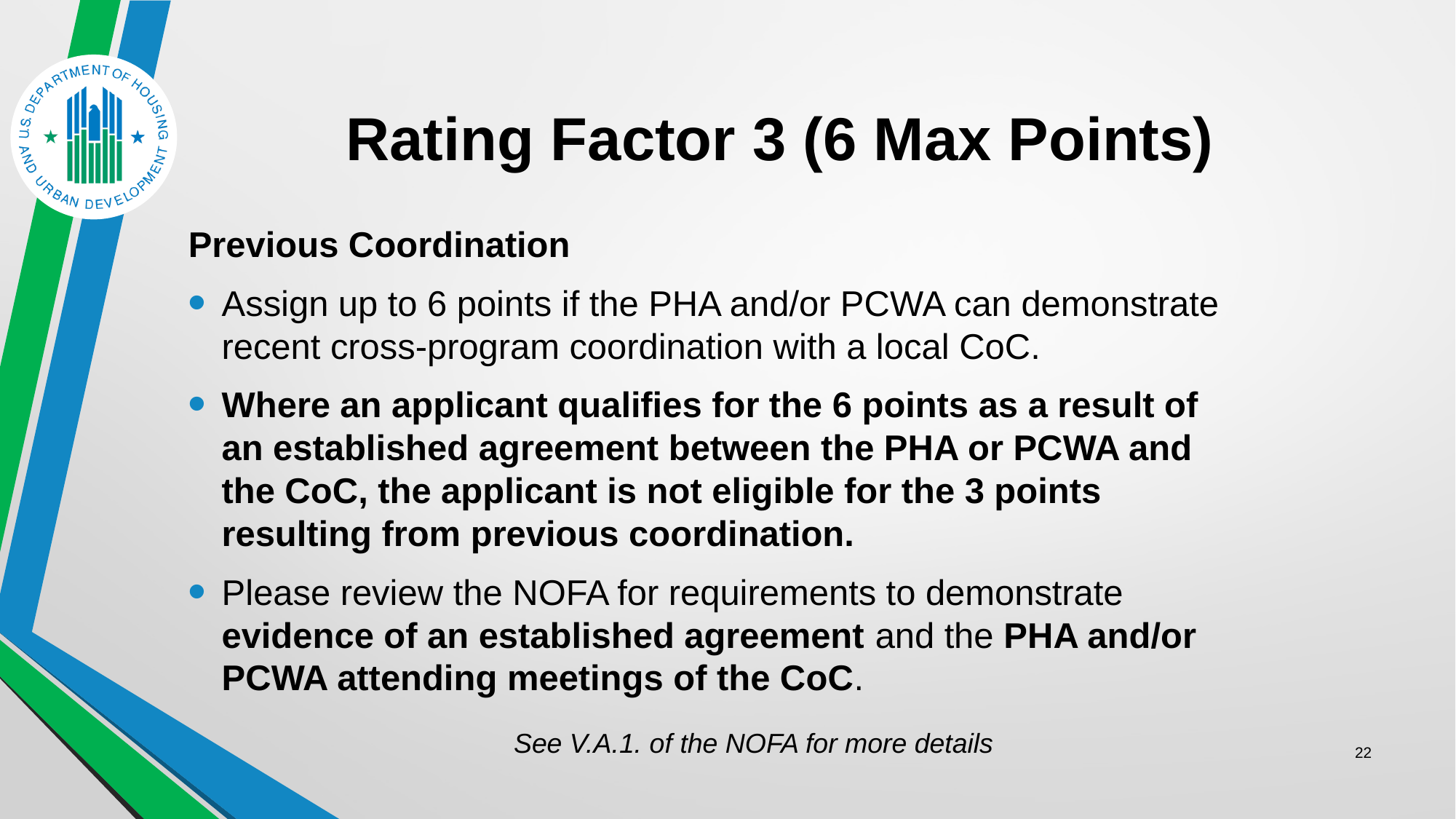

# Rating Factor 3 (6 Max Points)
Previous Coordination
Assign up to 6 points if the PHA and/or PCWA can demonstrate recent cross-program coordination with a local CoC.
Where an applicant qualifies for the 6 points as a result of an established agreement between the PHA or PCWA and the CoC, the applicant is not eligible for the 3 points resulting from previous coordination.
Please review the NOFA for requirements to demonstrate evidence of an established agreement and the PHA and/or PCWA attending meetings of the CoC.

See V.A.1. of the NOFA for more details
22